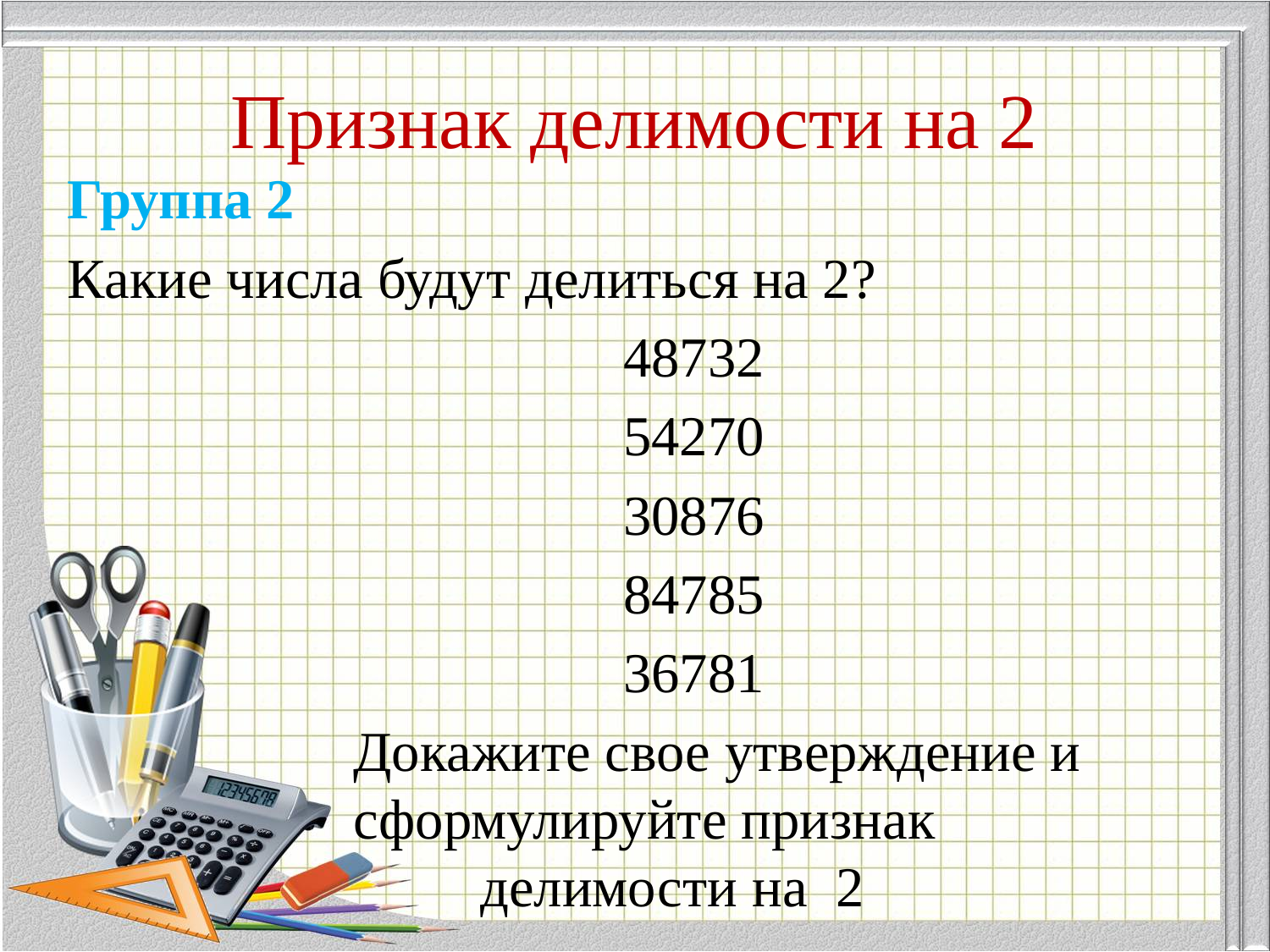

# Признак делимости на 2
Группа 2
Какие числа будут делиться на 2?
					48732
					54270
					30876
					84785
					36781
	Докажите свое утверждение и 	сформулируйте признак 			делимости на  2